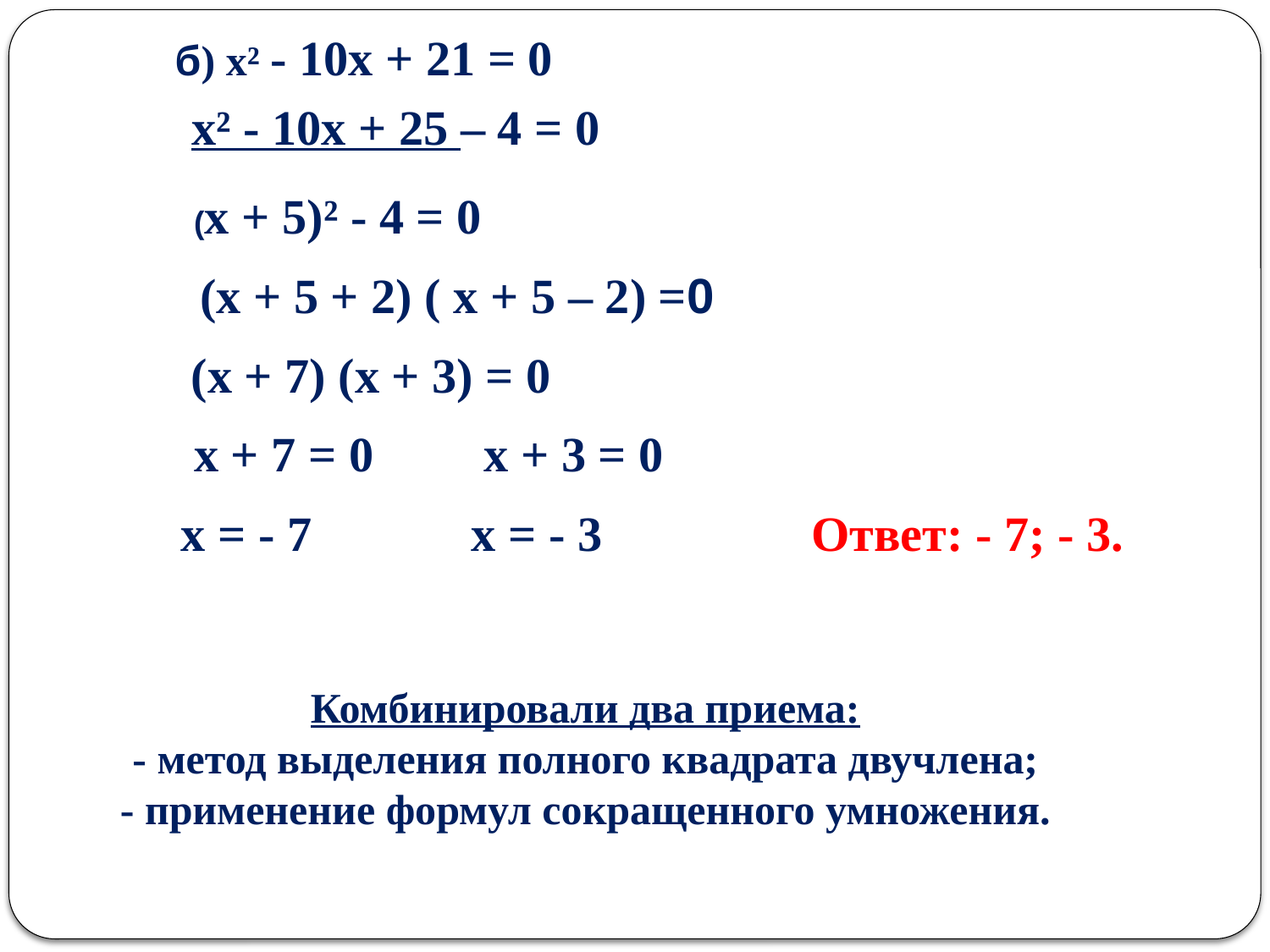

б) x² - 10x + 21 = 0
 x² - 10x + 25 – 4 = 0
(х + 5)² - 4 = 0
 (х + 5 + 2) ( х + 5 – 2) =0
(х + 7) (х + 3) = 0
х + 7 = 0         х + 3 = 0
х = - 7             х = - 3                 Ответ: - 7; - 3.
Комбинировали два приема:
- метод выделения полного квадрата двучлена;
- применение формул сокращенного умножения.